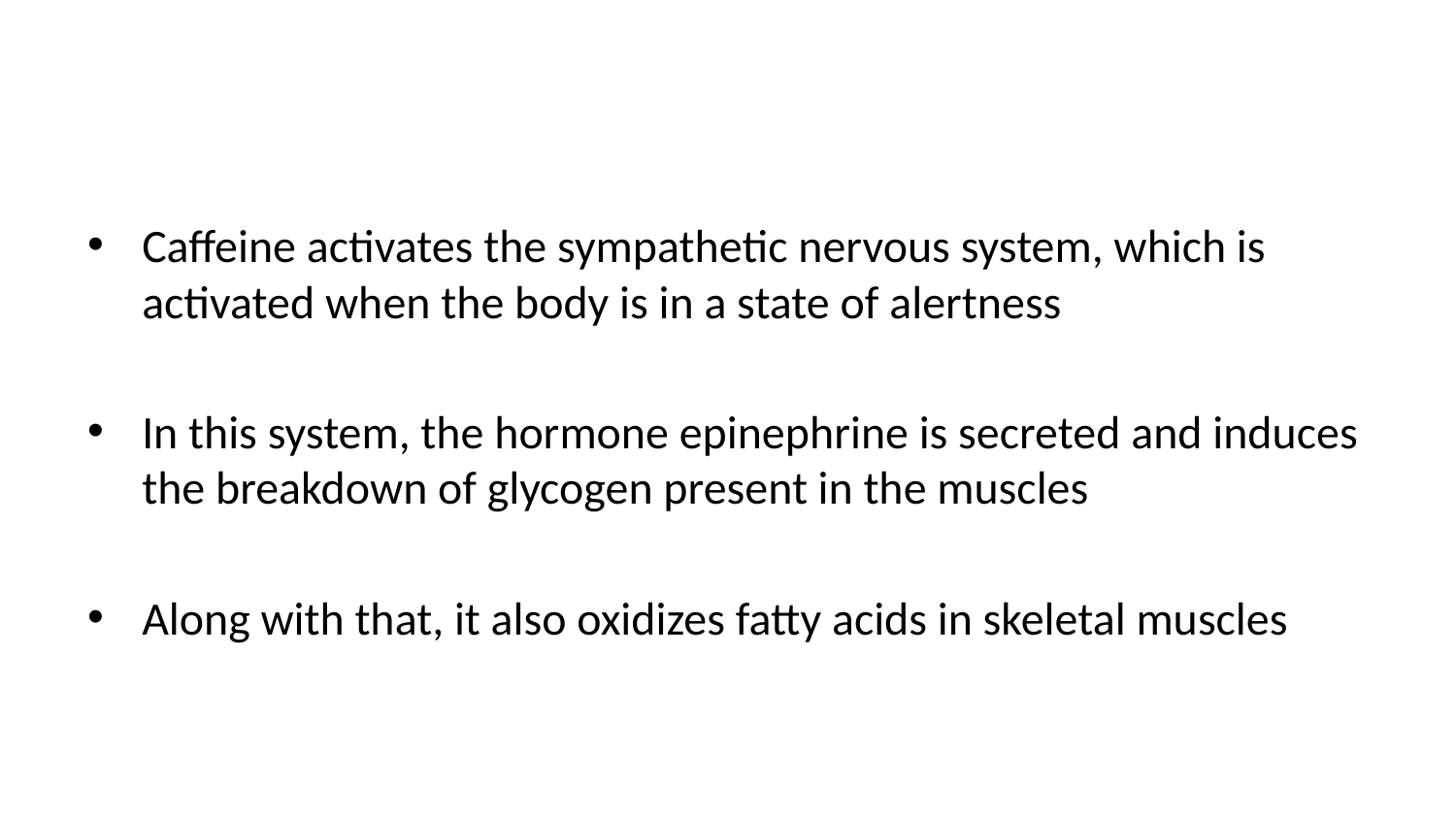

Caffeine activates the sympathetic nervous system, which is activated when the body is in a state of alertness

In this system, the hormone epinephrine is secreted and induces the breakdown of glycogen present in the muscles

Along with that, it also oxidizes fatty acids in skeletal muscles